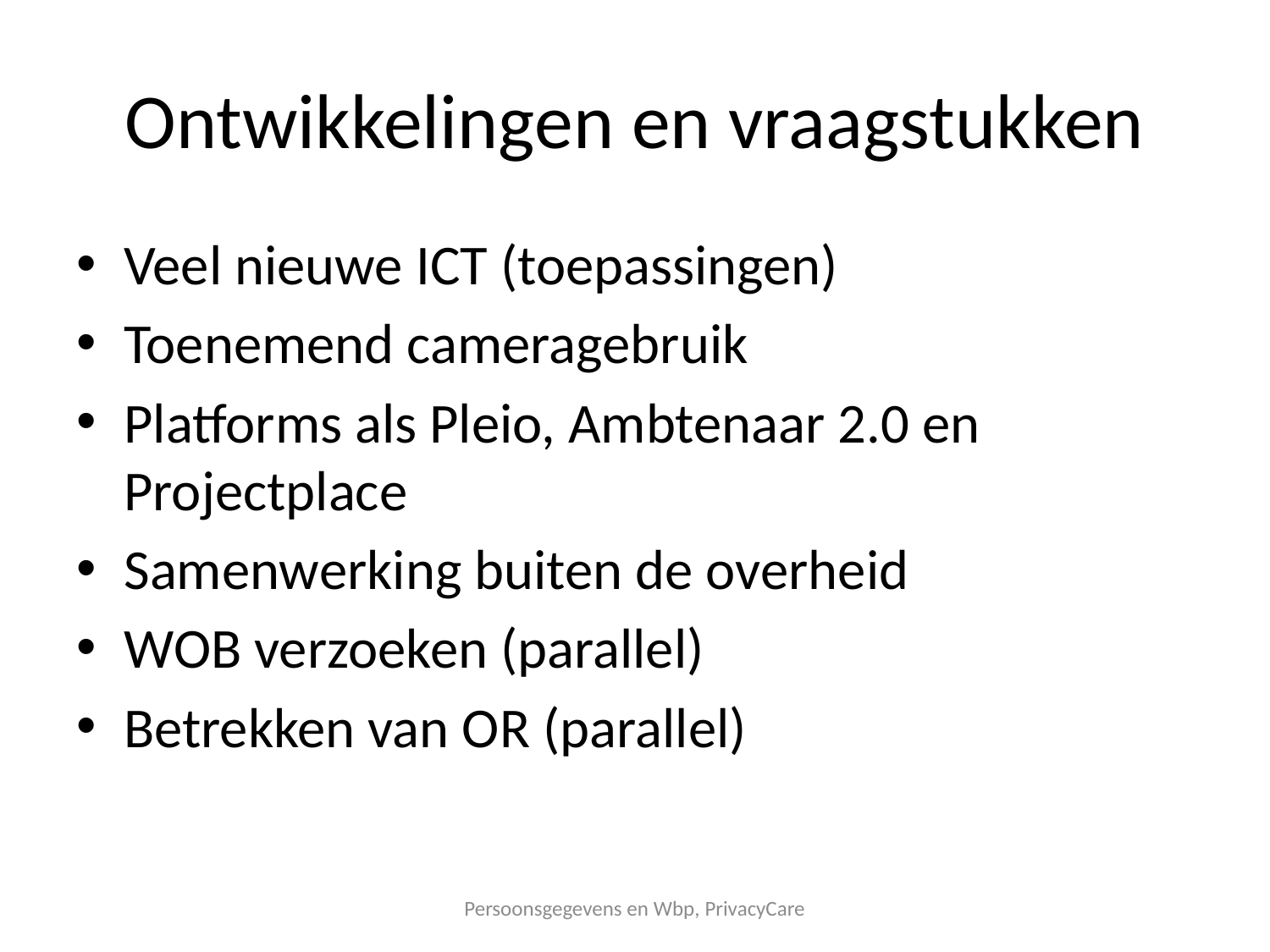

# Ontwikkelingen en vraagstukken
Veel nieuwe ICT (toepassingen)
Toenemend cameragebruik
Platforms als Pleio, Ambtenaar 2.0 en Projectplace
Samenwerking buiten de overheid
WOB verzoeken (parallel)
Betrekken van OR (parallel)
Persoonsgegevens en Wbp, PrivacyCare